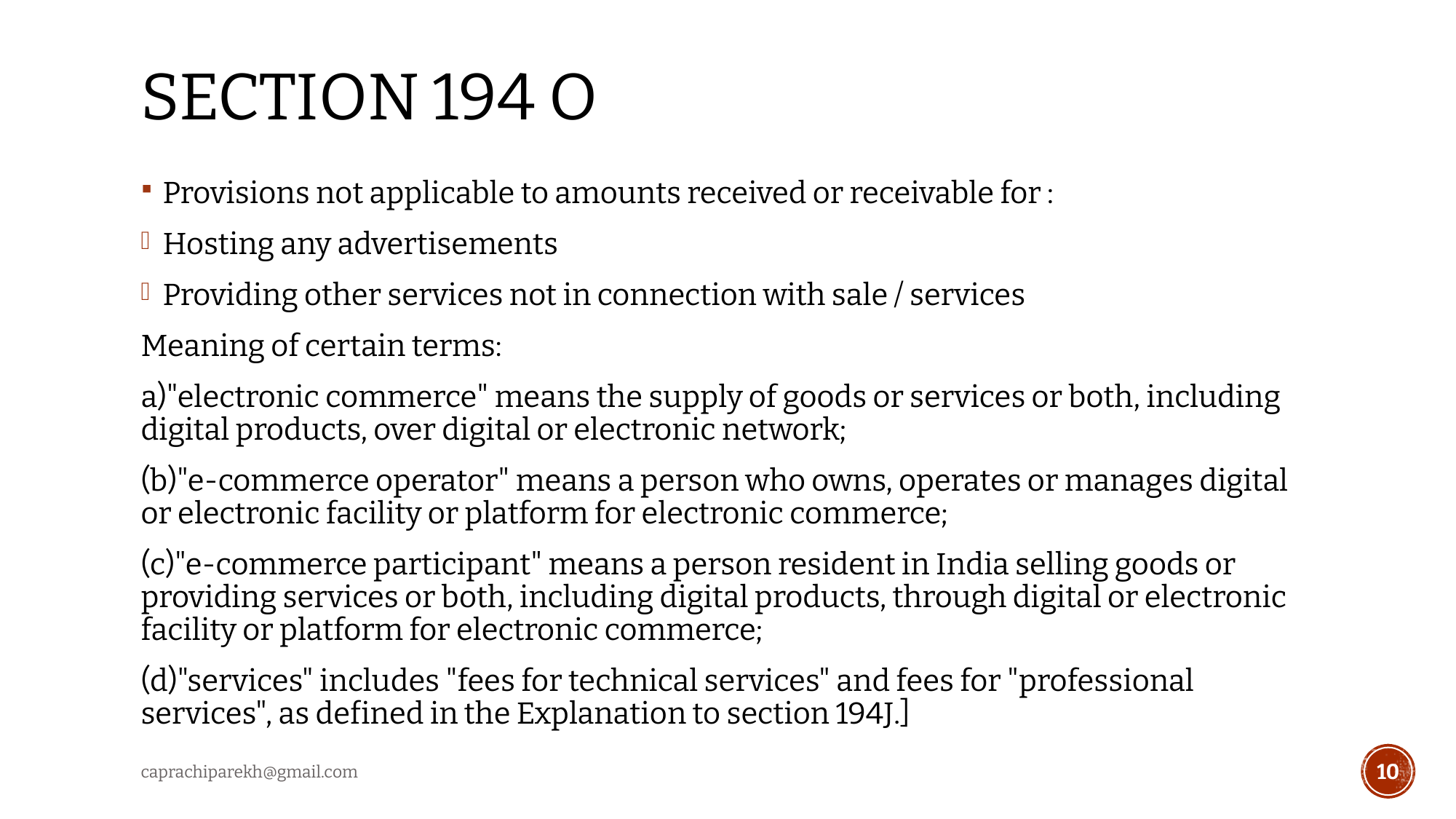

# Section 194 O
Provisions not applicable to amounts received or receivable for :
Hosting any advertisements
Providing other services not in connection with sale / services
Meaning of certain terms:
a)"electronic commerce" means the supply of goods or services or both, including digital products, over digital or electronic network;
(b)"e-commerce operator" means a person who owns, operates or manages digital or electronic facility or platform for electronic commerce;
(c)"e-commerce participant" means a person resident in India selling goods or providing services or both, including digital products, through digital or electronic facility or platform for electronic commerce;
(d)"services" includes "fees for technical services" and fees for "professional services", as defined in the Explanation to section 194J.]
caprachiparekh@gmail.com
10